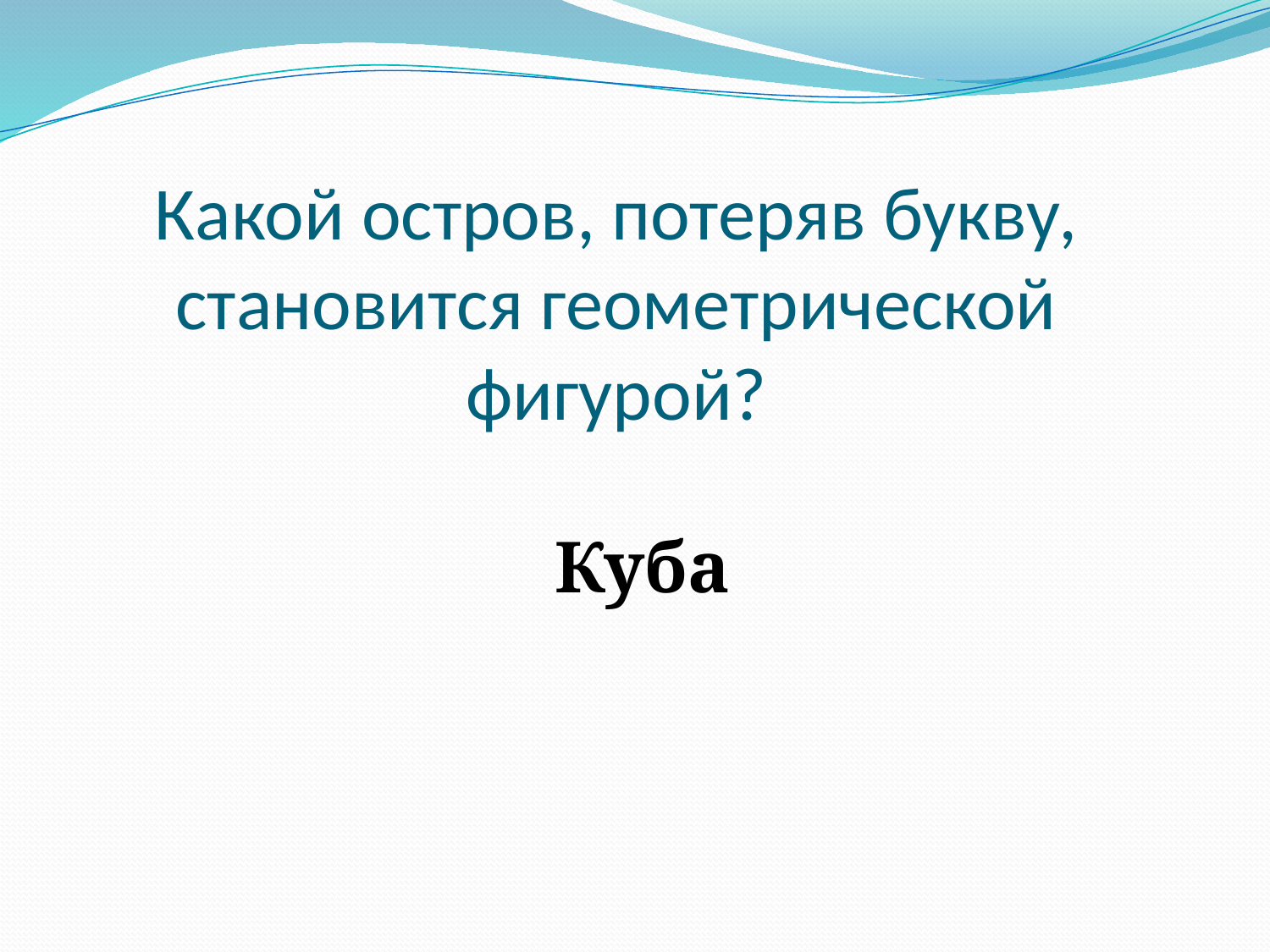

# Какой остров, потеряв букву, становится геометрической фигурой?
Куба